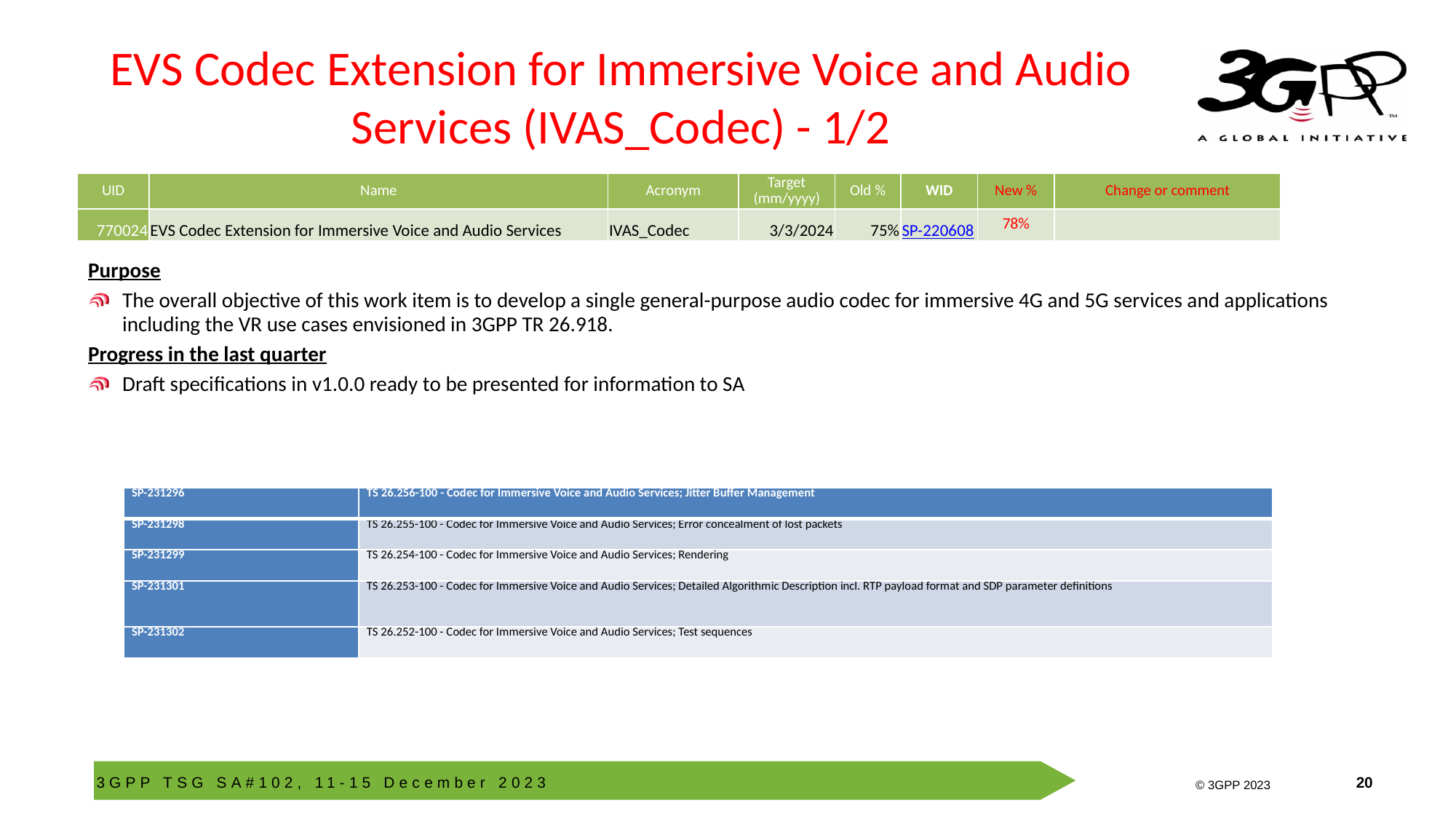

# EVS Codec Extension for Immersive Voice and Audio Services (IVAS_Codec) - 1/2
| UID | Name | Acronym | Target (mm/yyyy) | Old % | WID | New % | Change or comment |
| --- | --- | --- | --- | --- | --- | --- | --- |
| 770024 | EVS Codec Extension for Immersive Voice and Audio Services | IVAS\_Codec | 3/3/2024 | 75% | SP-220608 | 78% |  |
Purpose
The overall objective of this work item is to develop a single general-purpose audio codec for immersive 4G and 5G services and applications including the VR use cases envisioned in 3GPP TR 26.918.
Progress in the last quarter
Draft specifications in v1.0.0 ready to be presented for information to SA

| SP-231296 | TS 26.256-100 - Codec for Immersive Voice and Audio Services; Jitter Buffer Management |
| --- | --- |
| SP-231298 | TS 26.255-100 - Codec for Immersive Voice and Audio Services; Error concealment of lost packets |
| SP-231299 | TS 26.254-100 - Codec for Immersive Voice and Audio Services; Rendering |
| SP-231301 | TS 26.253-100 - Codec for Immersive Voice and Audio Services; Detailed Algorithmic Description incl. RTP payload format and SDP parameter definitions |
| SP-231302 | TS 26.252-100 - Codec for Immersive Voice and Audio Services; Test sequences |